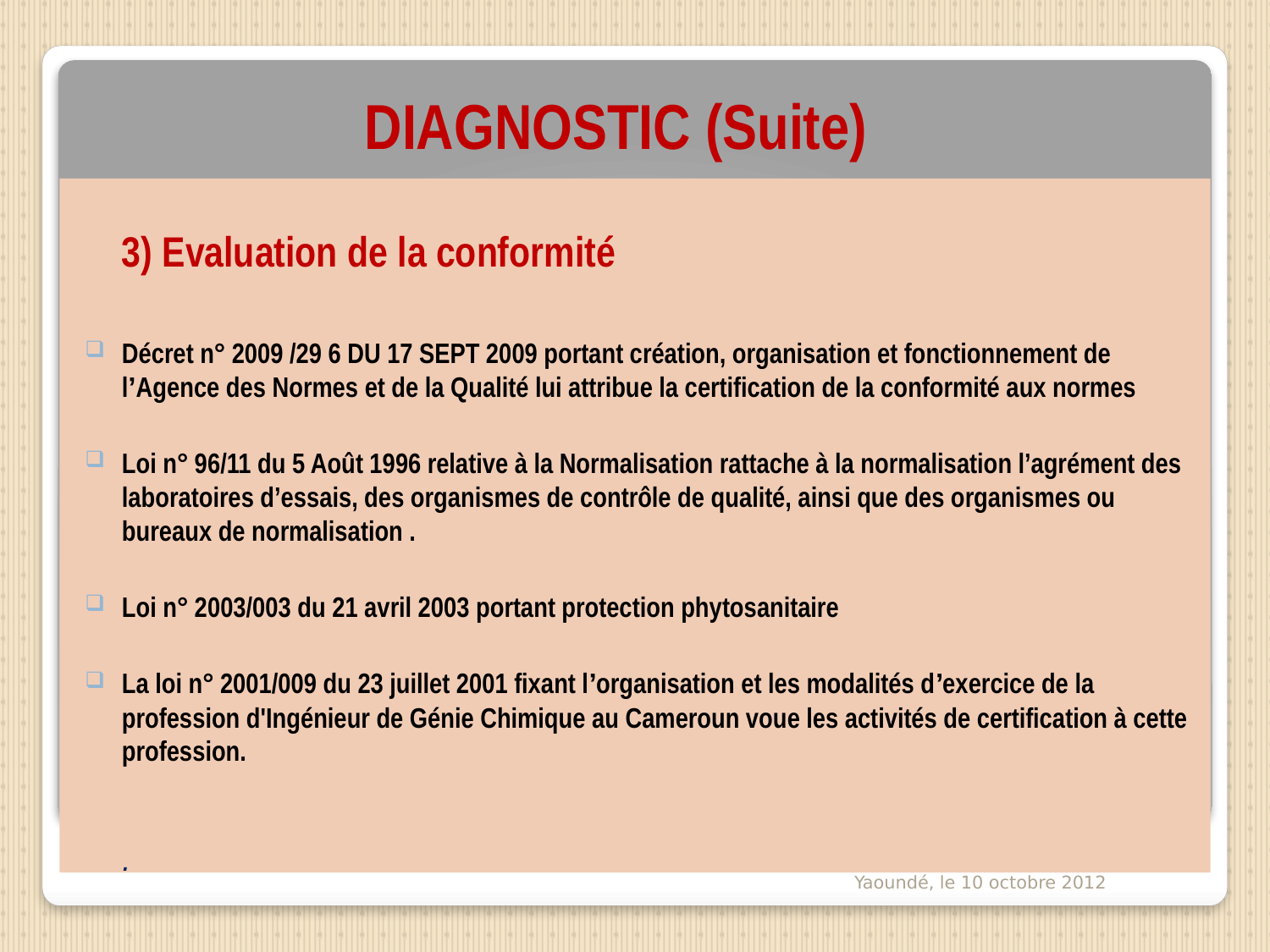

DIAGNOSTIC (Suite)
3) Evaluation de la conformité

Décret n° 2009 /29 6 DU 17 SEPT 2009 portant création, organisation et fonctionnement de lʼAgence des Normes et de la Qualité lui attribue la certification de la conformité aux normes

Loi n° 96/11 du 5 Août 1996 relative à la Normalisation rattache à la normalisation l’agrément des laboratoires d’essais, des organismes de contrôle de qualité, ainsi que des organismes ou bureaux de normalisation .

Loi n° 2003/003 du 21 avril 2003 portant protection phytosanitaire

La loi n° 2001/009 du 23 juillet 2001 fixant lʼorganisation et les modalités dʼexercice de la profession d'Ingénieur de Génie Chimique au Cameroun voue les activités de certification à cette profession.

.

Yaoundé, le 10 octobre 2012